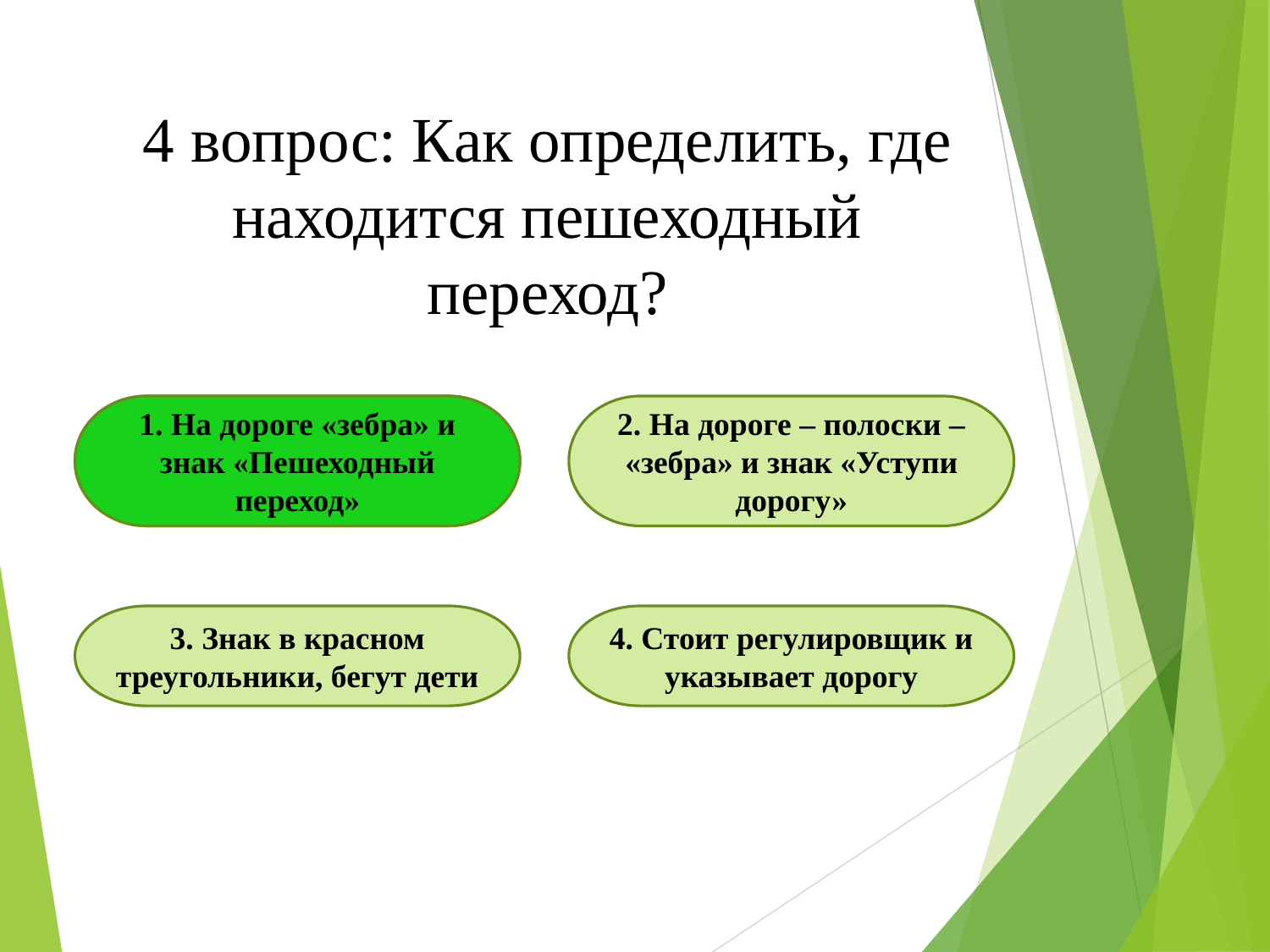

4 вопрос: Как определить, где находится пешеходный переход?

1. На дороге «зебра» и знак «Пешеходный переход»
1. На дороге «зебра» и знак «Пешеходный переход»
2. На дороге – полоски – «зебра» и знак «Уступи дорогу»
3. Знак в красном треугольники, бегут дети
4. Стоит регулировщик и указывает дорогу